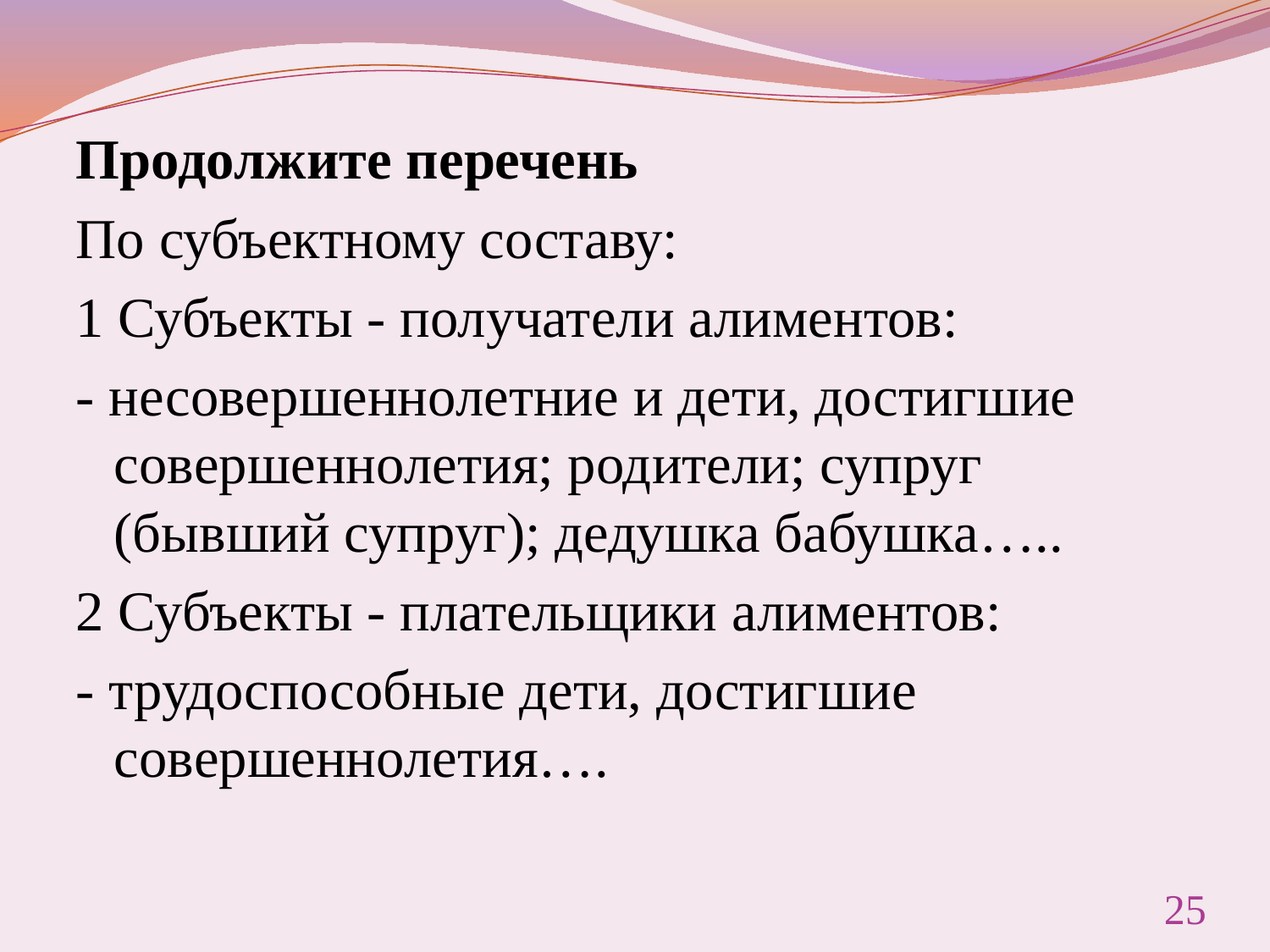

Продолжите перечень
По субъектному составу:
1 Субъекты - получатели алиментов:
- несовершеннолетние и дети, достигшие совершеннолетия; родители; супруг (бывший супруг); дедушка бабушка…..
2 Субъекты - плательщики алиментов:
- трудоспособные дети, достигшие совершеннолетия….

25